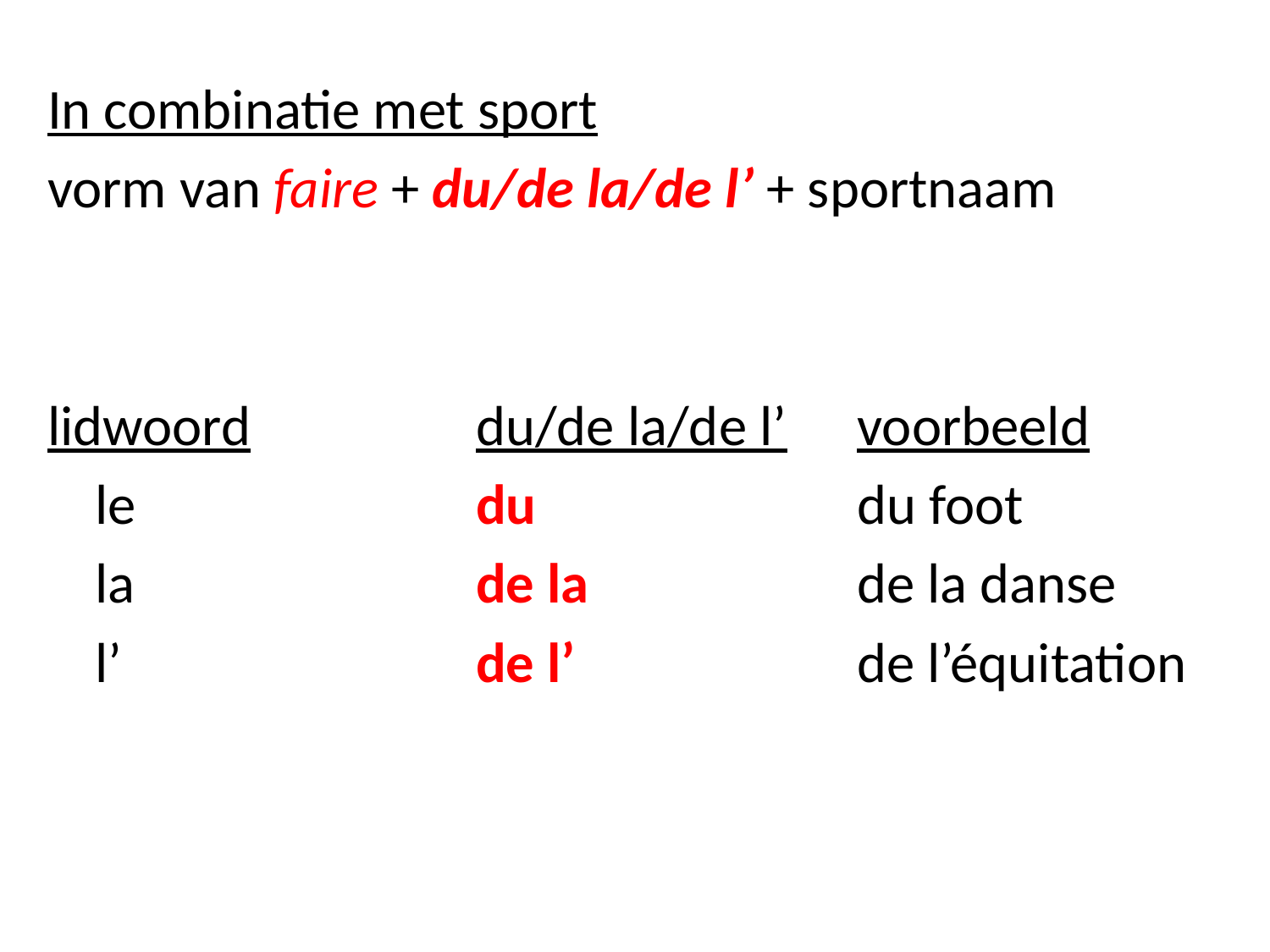

In combinatie met sport
vorm van faire + du/de la/de l’ + sportnaam

lidwoord		du/de la/de l’	voorbeeld
	le			du			du foot
	la			de la			de la danse
	l’			de l’			de l’équitation